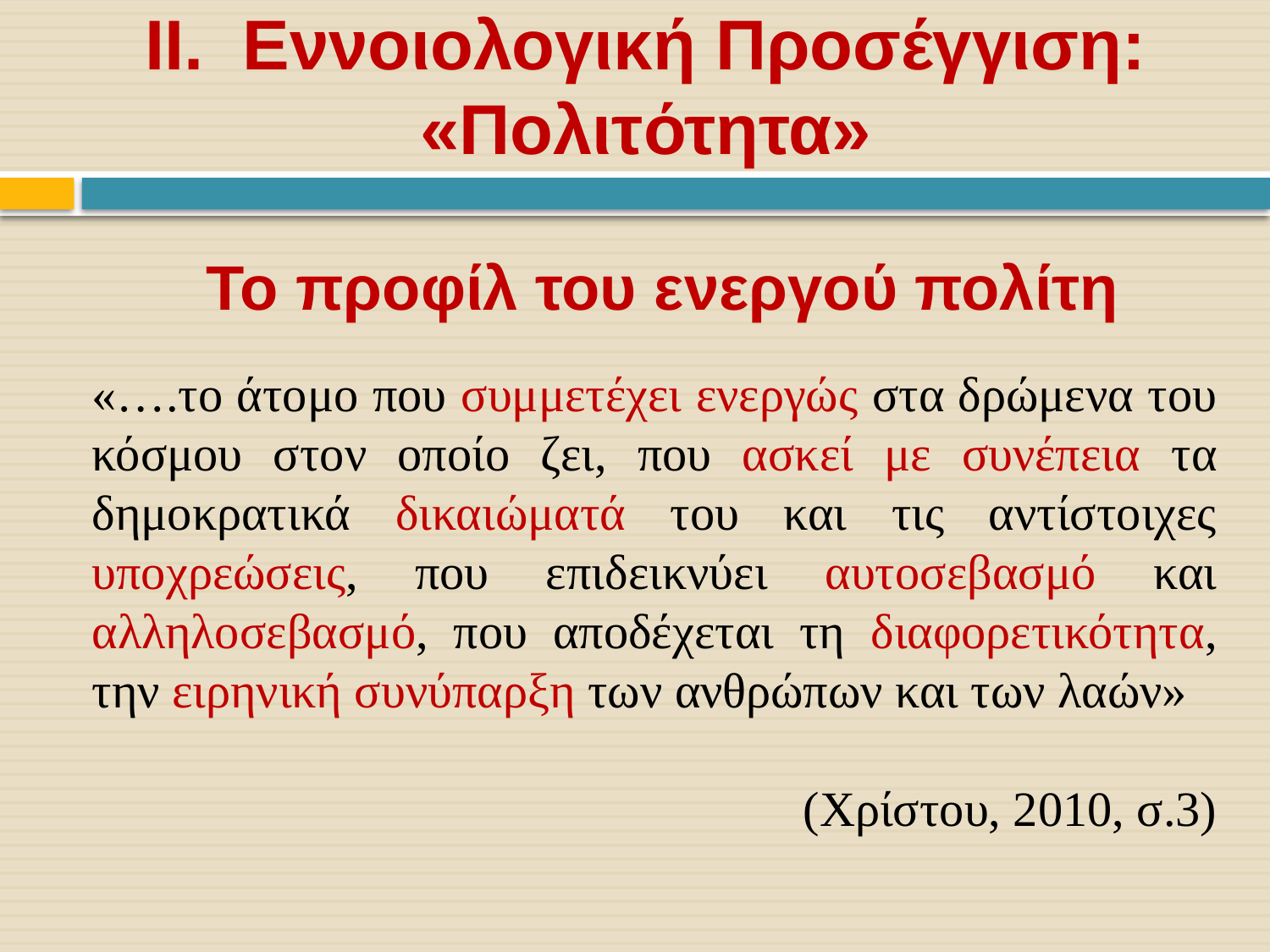

ΙΙ.  Εννοιολογική Προσέγγιση:
«Πολιτότητα»
# Το προφίλ του ενεργού πολίτη
«….το άτομο που συμμετέχει ενεργώς στα δρώμενα του κόσμου στον οποίο ζει, που ασκεί με συνέπεια τα δημοκρατικά δικαιώματά του και τις αντίστοιχες υποχρεώσεις, που επιδεικνύει αυτοσεβασμό και αλληλοσεβασμό, που αποδέχεται τη διαφορετικότητα, την ειρηνική συνύπαρξη των ανθρώπων και των λαών»

(Χρίστου, 2010, σ.3)